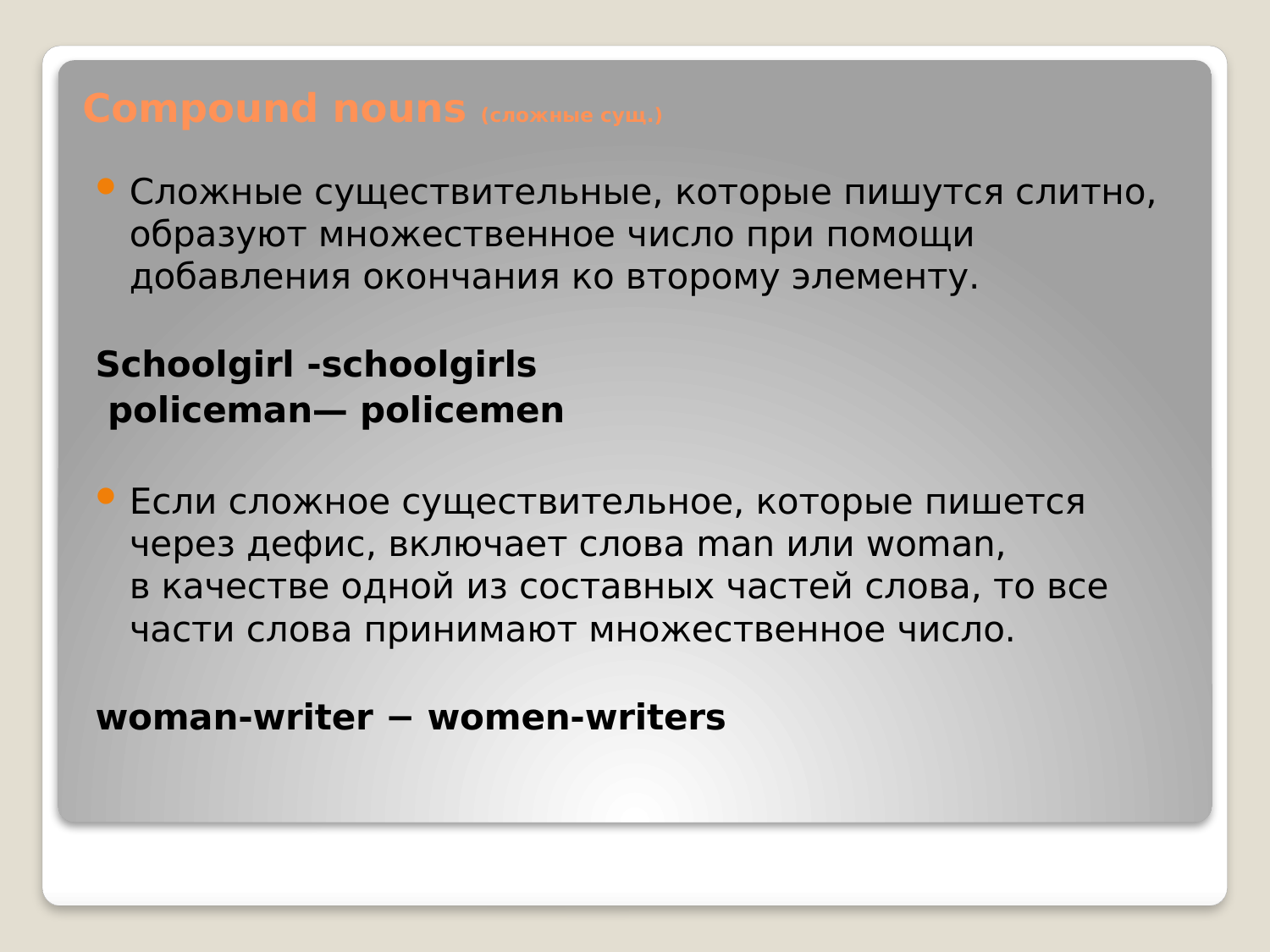

# Compound nouns (cложные сущ.)
Сложные существительные, которые пишутся слитно, образуют множественное число при помощи добавления окончания ко второму элементу.
Schoolgirl -schoolgirls
 policeman— policemen

Если сложное существительное, которые пишется через дефис, включает слова man или woman, в качестве одной из составных частей слова, то все части слова принимают множественное число.
woman-writer − women-writers